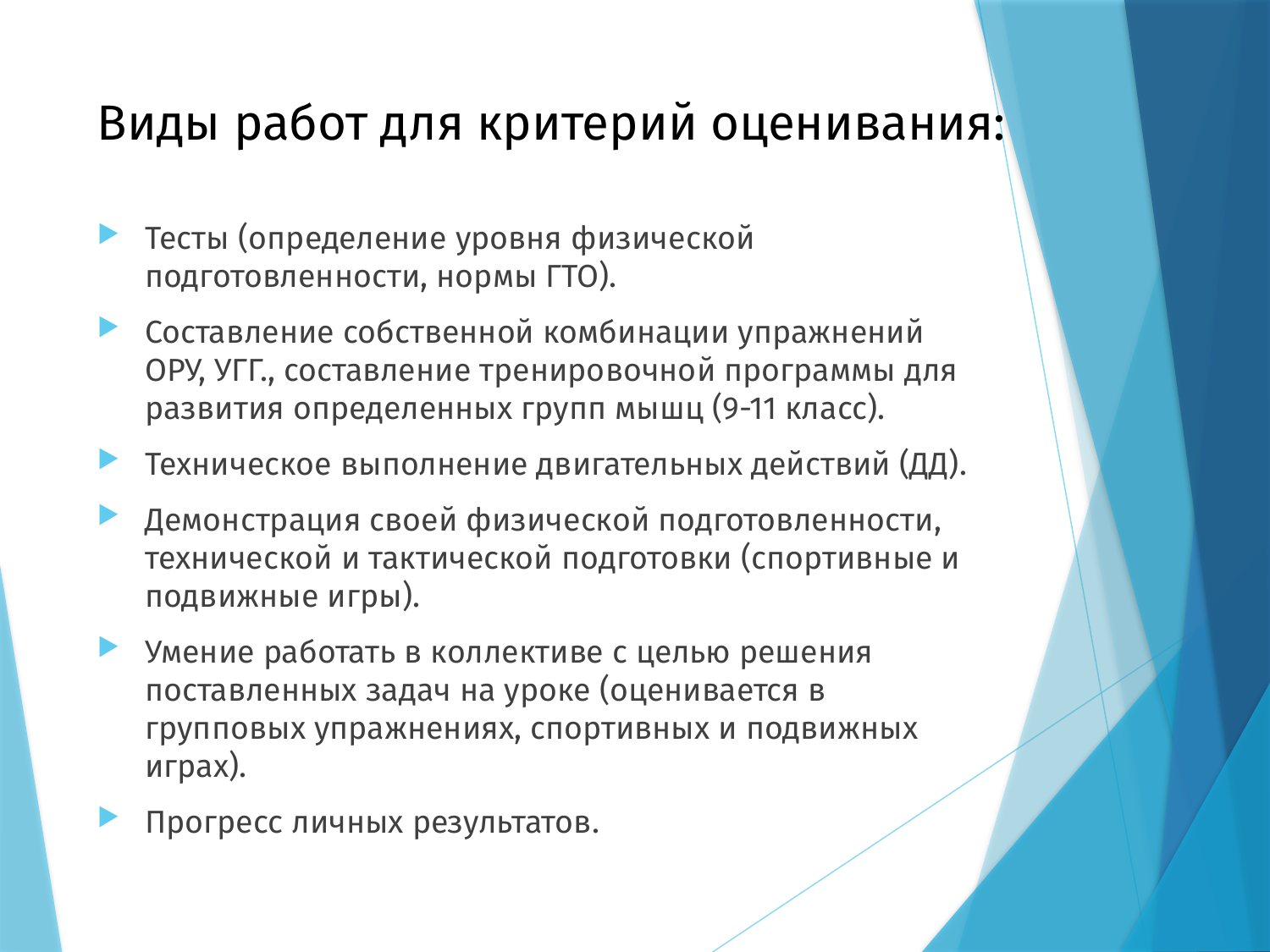

# Виды работ для критерий оценивания:
Тесты (определение уровня физической подготовленности, нормы ГТО).
Составление собственной комбинации упражнений  ОРУ, УГГ., составление тренировочной программы для развития определенных групп мышц (9-11 класс).
Техническое выполнение двигательных действий (ДД).
Демонстрация своей физической подготовленности, технической и тактической подготовки (спортивные и подвижные игры).
Умение работать в коллективе с целью решения поставленных задач на уроке (оценивается в групповых упражнениях, спортивных и подвижных играх).
Прогресс личных результатов.